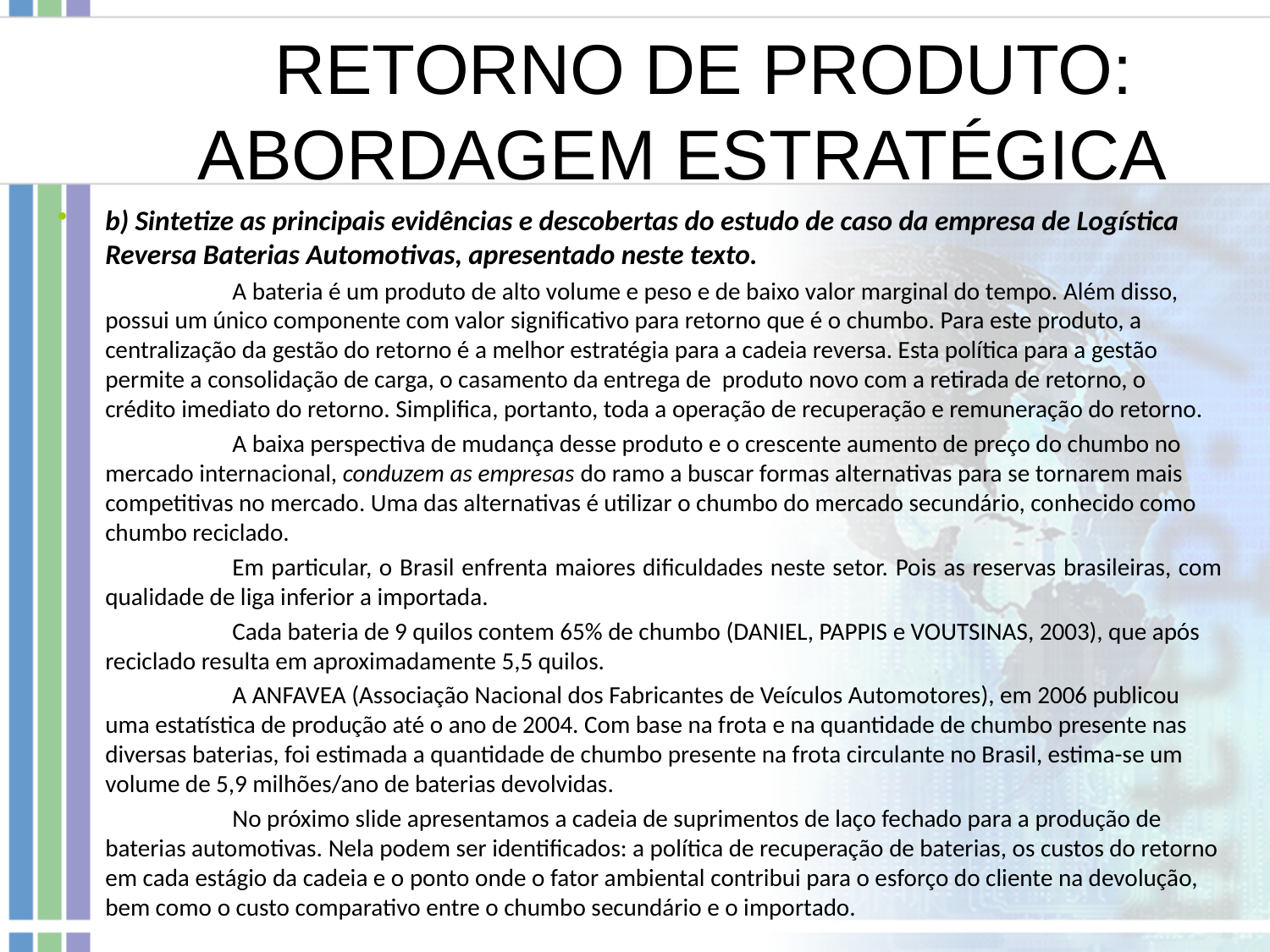

# RETORNO DE PRODUTO: ABORDAGEM ESTRATÉGICA
b) Sintetize as principais evidências e descobertas do estudo de caso da empresa de Logística Reversa Baterias Automotivas, apresentado neste texto.
		A bateria é um produto de alto volume e peso e de baixo valor marginal do tempo. Além disso, possui um único componente com valor significativo para retorno que é o chumbo. Para este produto, a centralização da gestão do retorno é a melhor estratégia para a cadeia reversa. Esta política para a gestão permite a consolidação de carga, o casamento da entrega de  produto novo com a retirada de retorno, o crédito imediato do retorno. Simplifica, portanto, toda a operação de recuperação e remuneração do retorno.
		A baixa perspectiva de mudança desse produto e o crescente aumento de preço do chumbo no mercado internacional, conduzem as empresas do ramo a buscar formas alternativas para se tornarem mais competitivas no mercado. Uma das alternativas é utilizar o chumbo do mercado secundário, conhecido como chumbo reciclado.
		Em particular, o Brasil enfrenta maiores dificuldades neste setor. Pois as reservas brasileiras, com qualidade de liga inferior a importada.
		Cada bateria de 9 quilos contem 65% de chumbo (DANIEL, PAPPIS e VOUTSINAS, 2003), que após reciclado resulta em aproximadamente 5,5 quilos.
		A ANFAVEA (Associação Nacional dos Fabricantes de Veículos Automotores), em 2006 publicou uma estatística de produção até o ano de 2004. Com base na frota e na quantidade de chumbo presente nas diversas baterias, foi estimada a quantidade de chumbo presente na frota circulante no Brasil, estima-se um volume de 5,9 milhões/ano de baterias devolvidas.
		No próximo slide apresentamos a cadeia de suprimentos de laço fechado para a produção de baterias automotivas. Nela podem ser identificados: a política de recuperação de baterias, os custos do retorno em cada estágio da cadeia e o ponto onde o fator ambiental contribui para o esforço do cliente na devolução, bem como o custo comparativo entre o chumbo secundário e o importado.